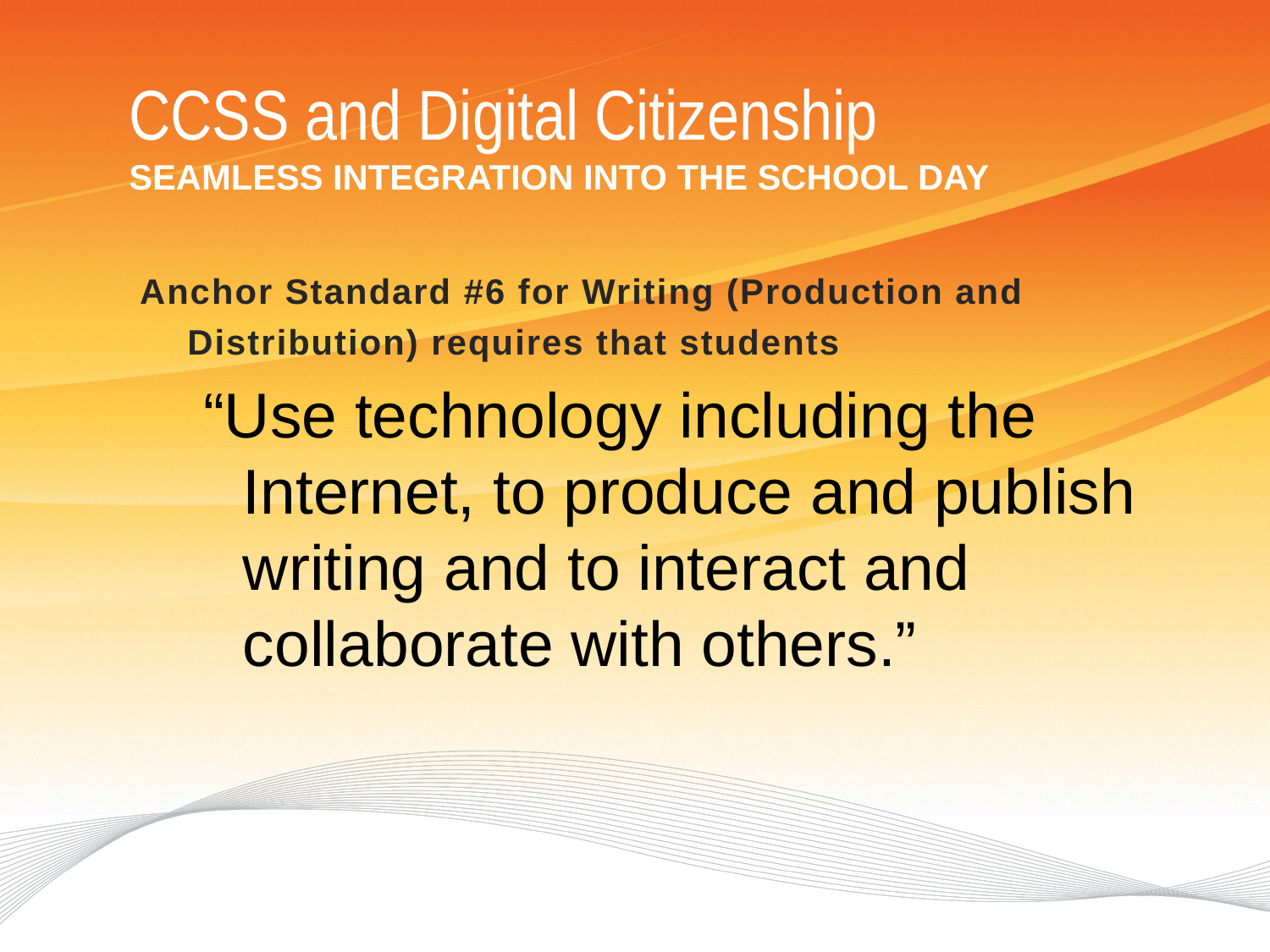

# CCSS and Digital Citizenship
Seamless Integration into the school day
Anchor Standard #6 for Writing (Production and Distribution) requires that students
“Use technology including the Internet, to produce and publish writing and to interact and collaborate with others.”